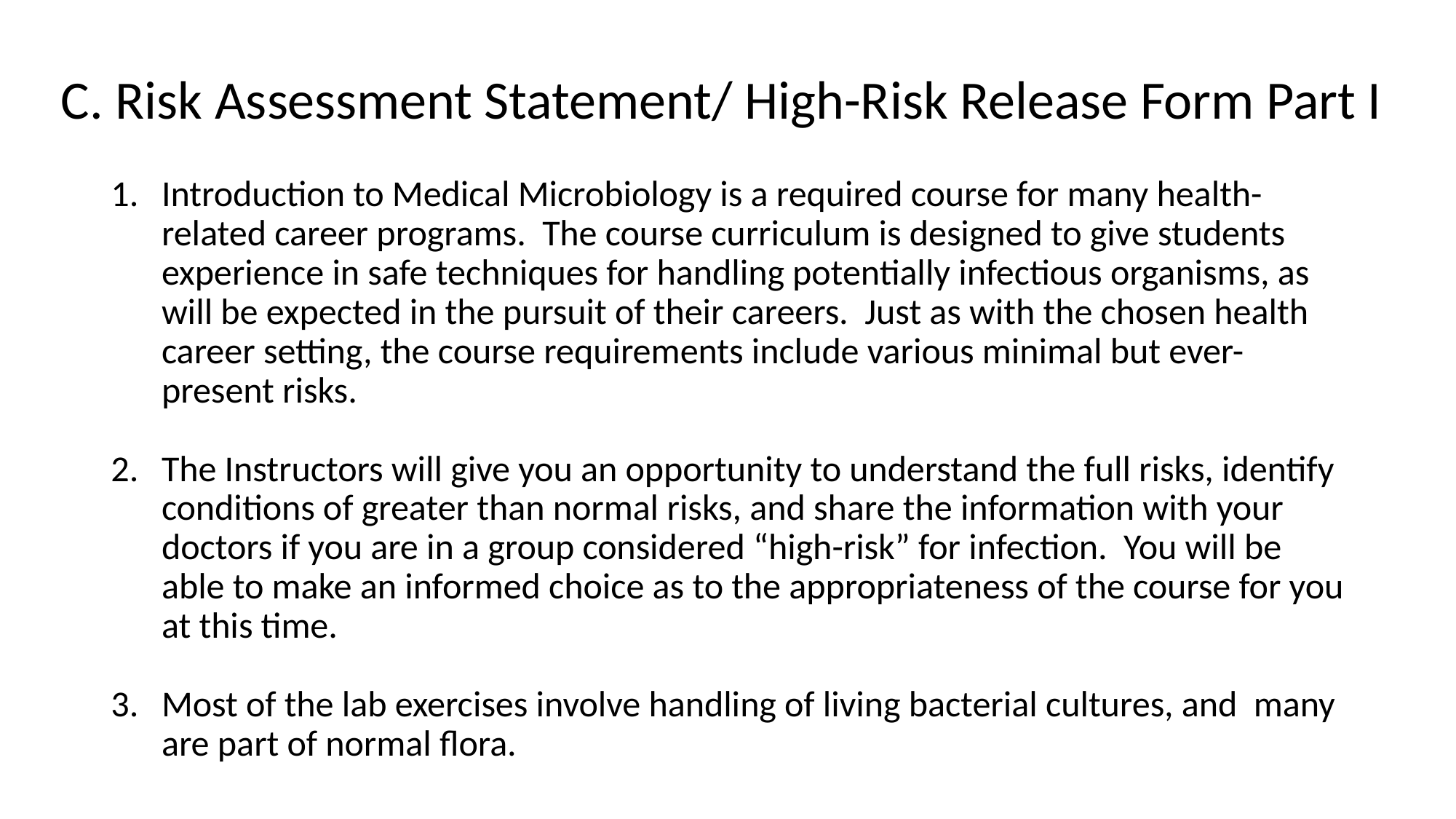

# C. Risk Assessment Statement/ High-Risk Release Form Part I
Introduction to Medical Microbiology is a required course for many health-related career programs.  The course curriculum is designed to give students experience in safe techniques for handling potentially infectious organisms, as will be expected in the pursuit of their careers.  Just as with the chosen health career setting, the course requirements include various minimal but ever-present risks.

The Instructors will give you an opportunity to understand the full risks, identify conditions of greater than normal risks, and share the information with your doctors if you are in a group considered “high-risk” for infection.  You will be able to make an informed choice as to the appropriateness of the course for you at this time.

Most of the lab exercises involve handling of living bacterial cultures, and  many are part of normal flora.